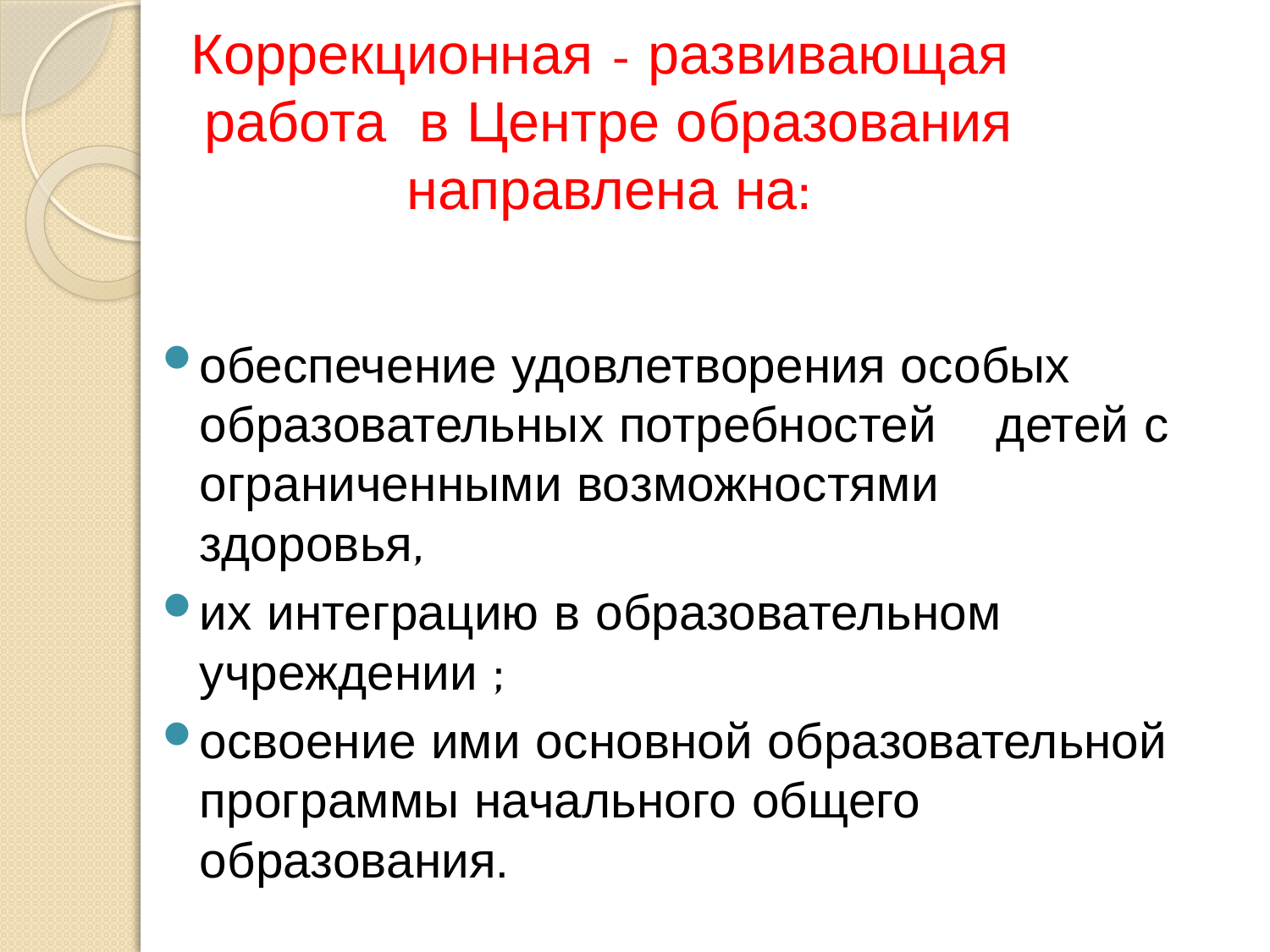

# Коррекционная - развивающая  работа  в Центре образования направлена на:

обеспечение удовлетворения особых образовательных потребностей    детей с ограниченными возможностями здоровья,
их интеграцию в образовательном учреждении ;
освоение ими основной образовательной программы начального общего образования.